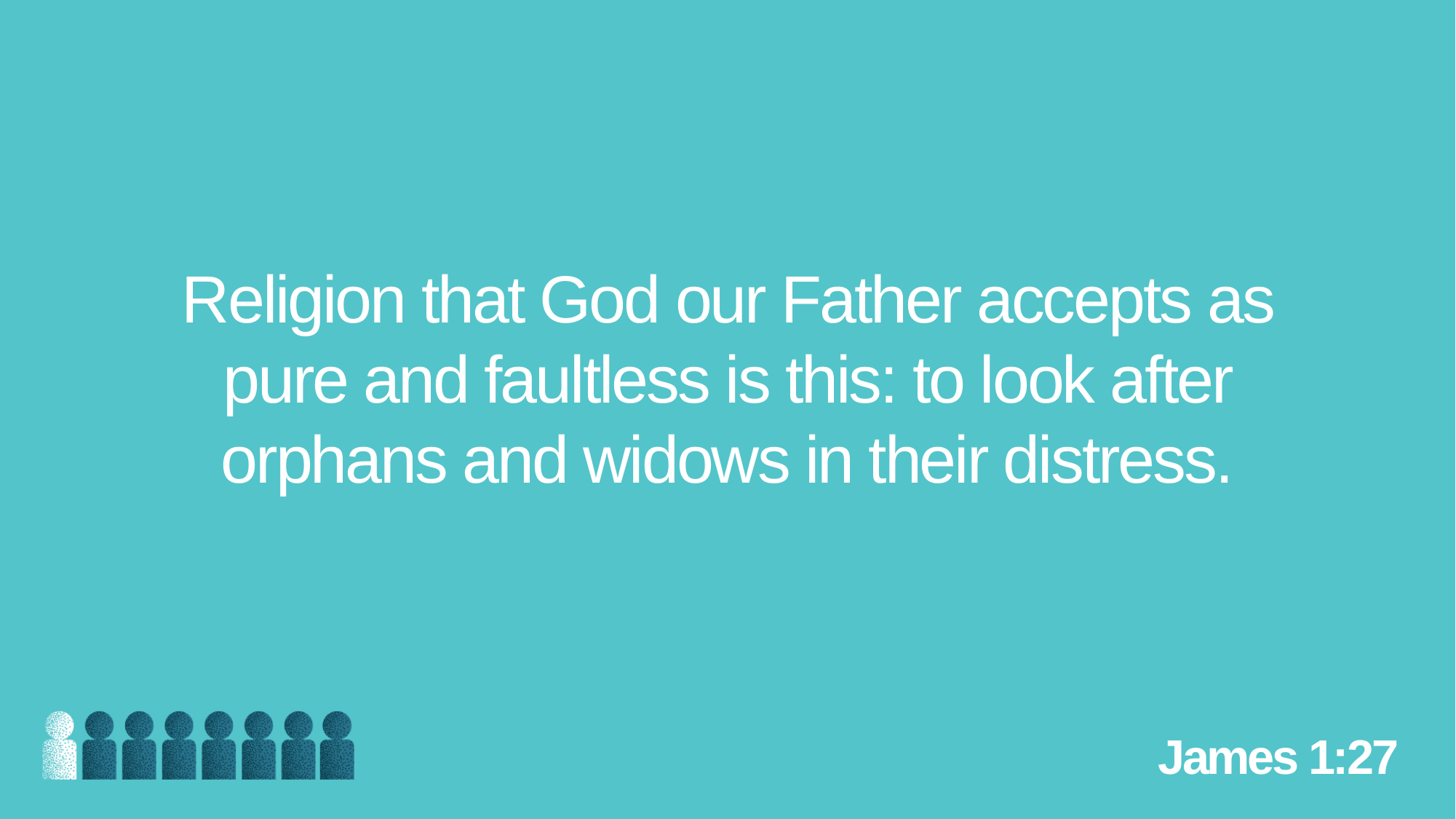

Religion that God our Father accepts as pure and faultless is this: to look after orphans and widows in their distress.
James 1:27